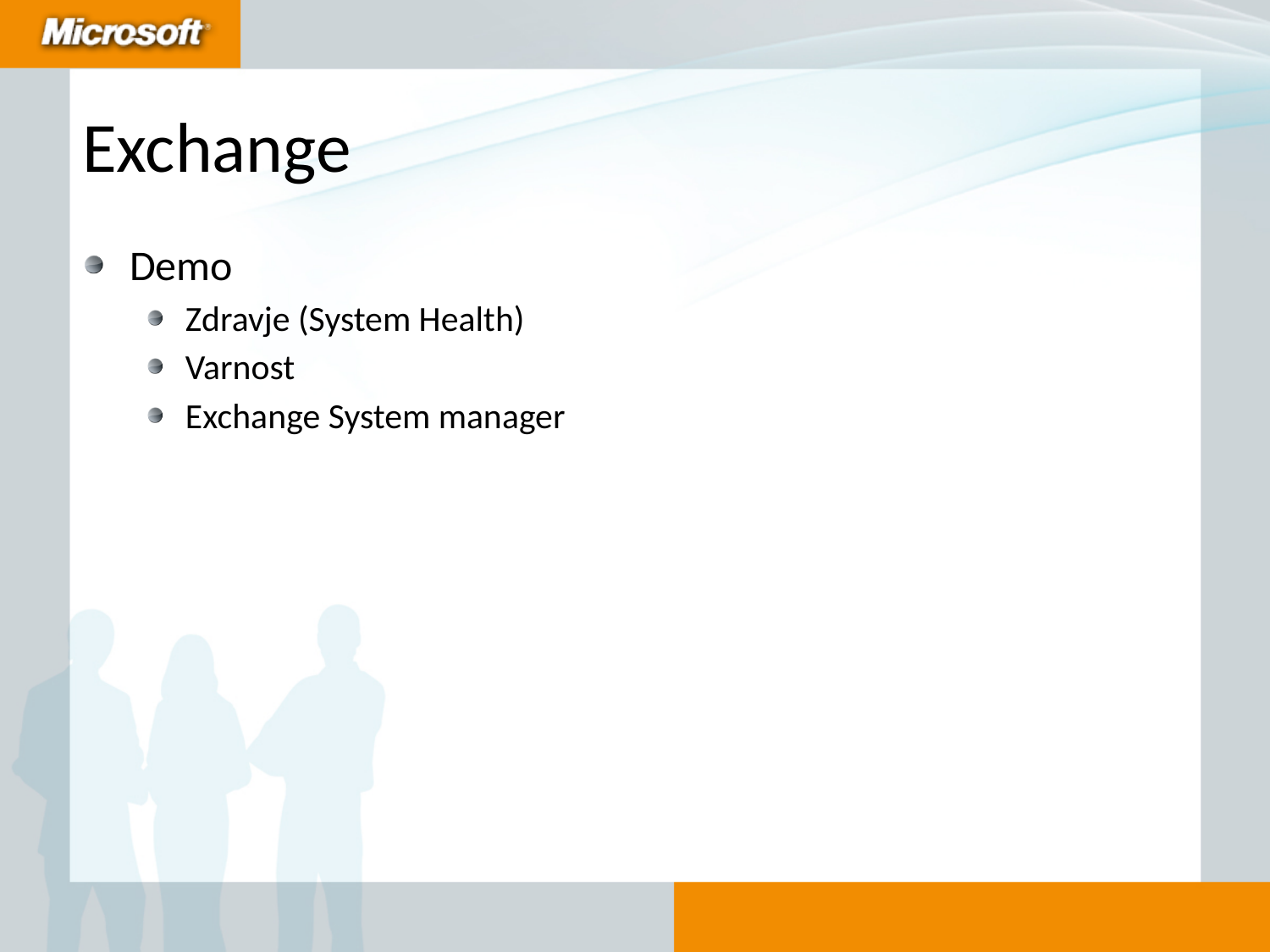

# Exchange
Demo
Zdravje (System Health)
Varnost
Exchange System manager